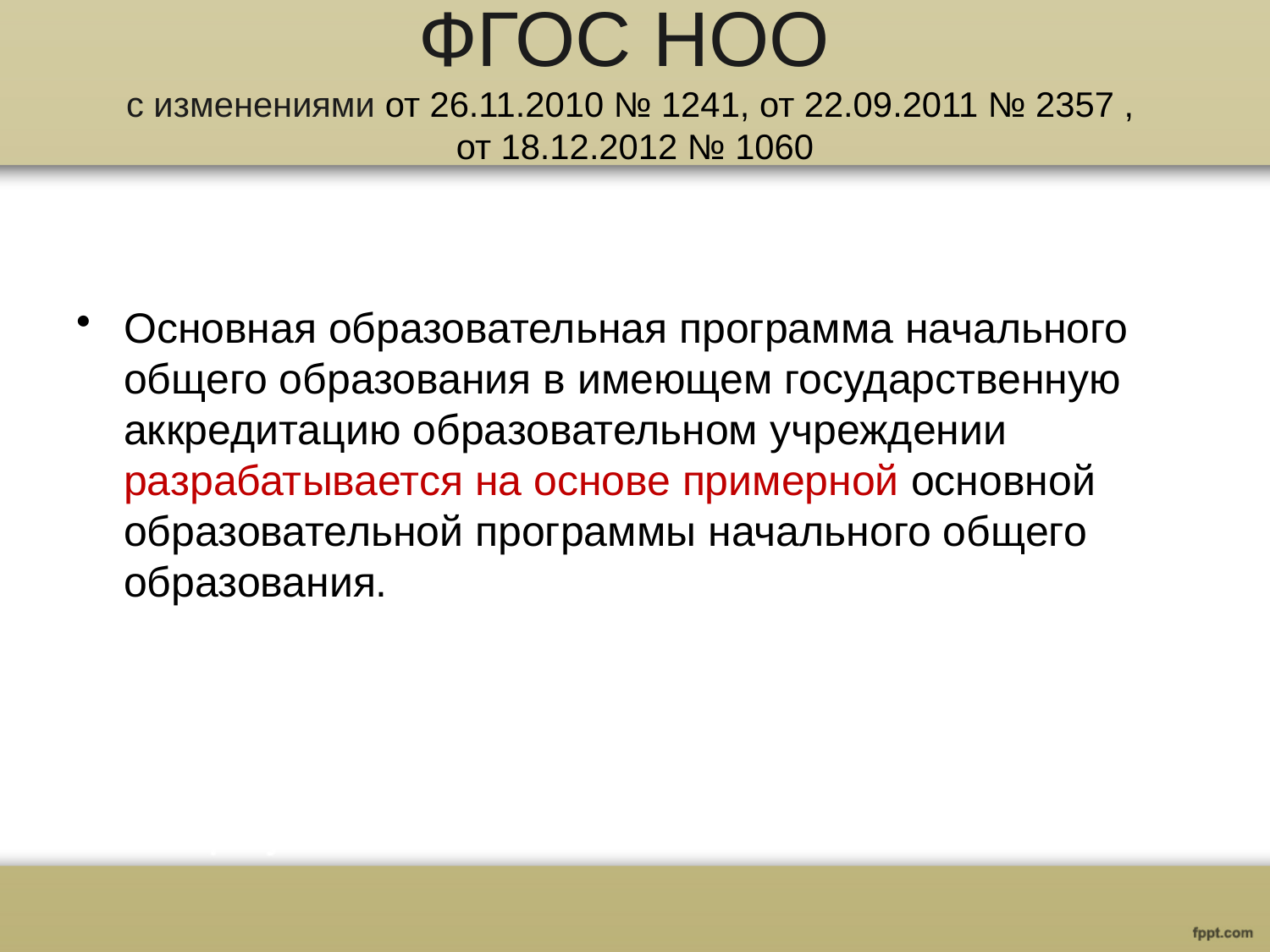

# ФГОС НОО с изменениями от 26.11.2010 № 1241, от 22.09.2011 № 2357 , от 18.12.2012 № 1060

Основная образовательная программа начального общего образования в имеющем государственную аккредитацию образовательном учреждении разрабатывается на основе примерной основной образовательной программы начального общего образования.